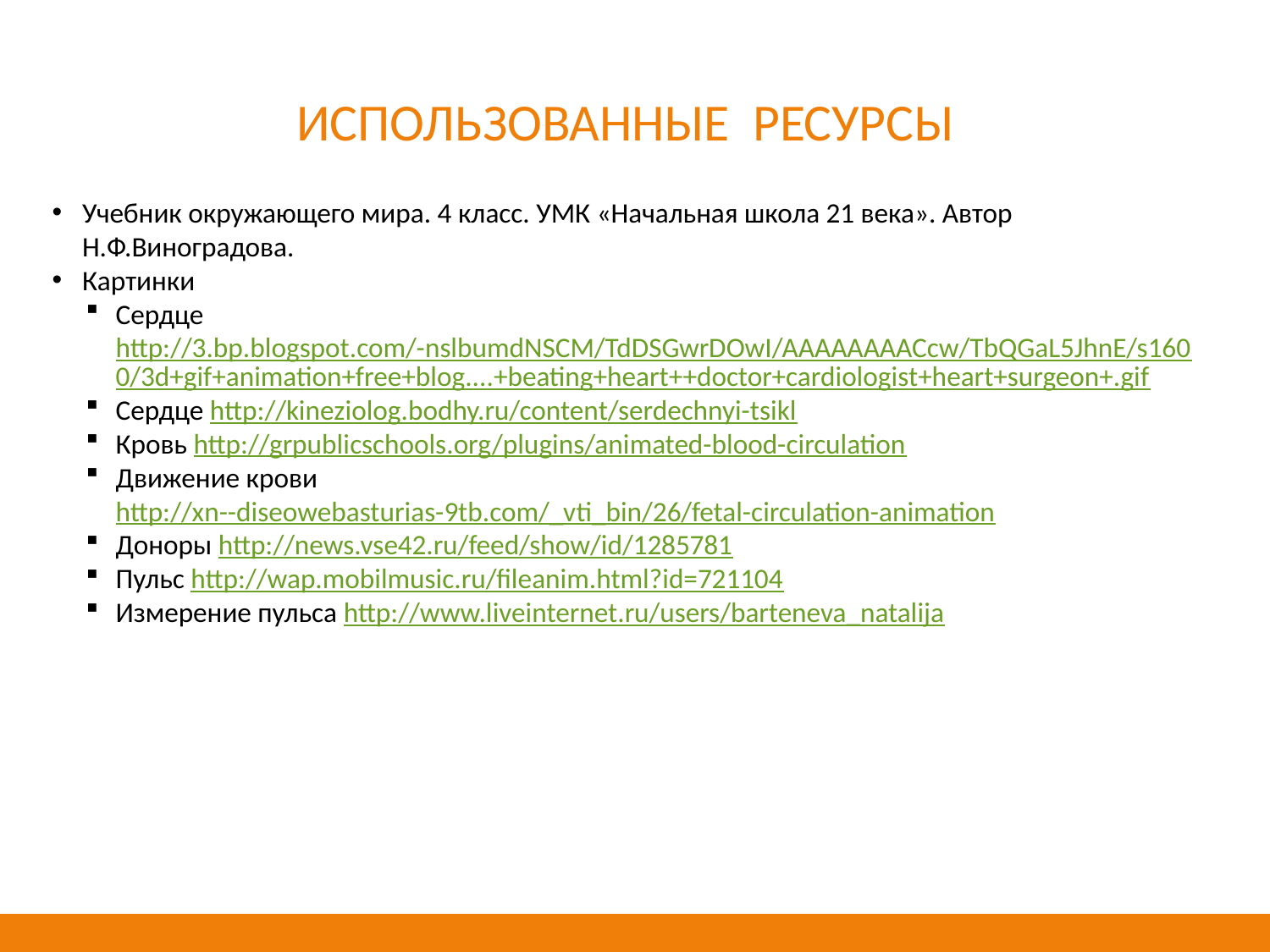

# Использованные  ресурсы
Учебник окружающего мира. 4 класс. УМК «Начальная школа 21 века». Автор Н.Ф.Виноградова.
Картинки
Сердце http://3.bp.blogspot.com/-nslbumdNSCM/TdDSGwrDOwI/AAAAAAAACcw/TbQGaL5JhnE/s1600/3d+gif+animation+free+blog....+beating+heart++doctor+cardiologist+heart+surgeon+.gif
Сердце http://kineziolog.bodhy.ru/content/serdechnyi-tsikl
Кровь http://grpublicschools.org/plugins/animated-blood-circulation
Движение крови http://xn--diseowebasturias-9tb.com/_vti_bin/26/fetal-circulation-animation
Доноры http://news.vse42.ru/feed/show/id/1285781
Пульс http://wap.mobilmusic.ru/fileanim.html?id=721104
Измерение пульса http://www.liveinternet.ru/users/barteneva_natalija